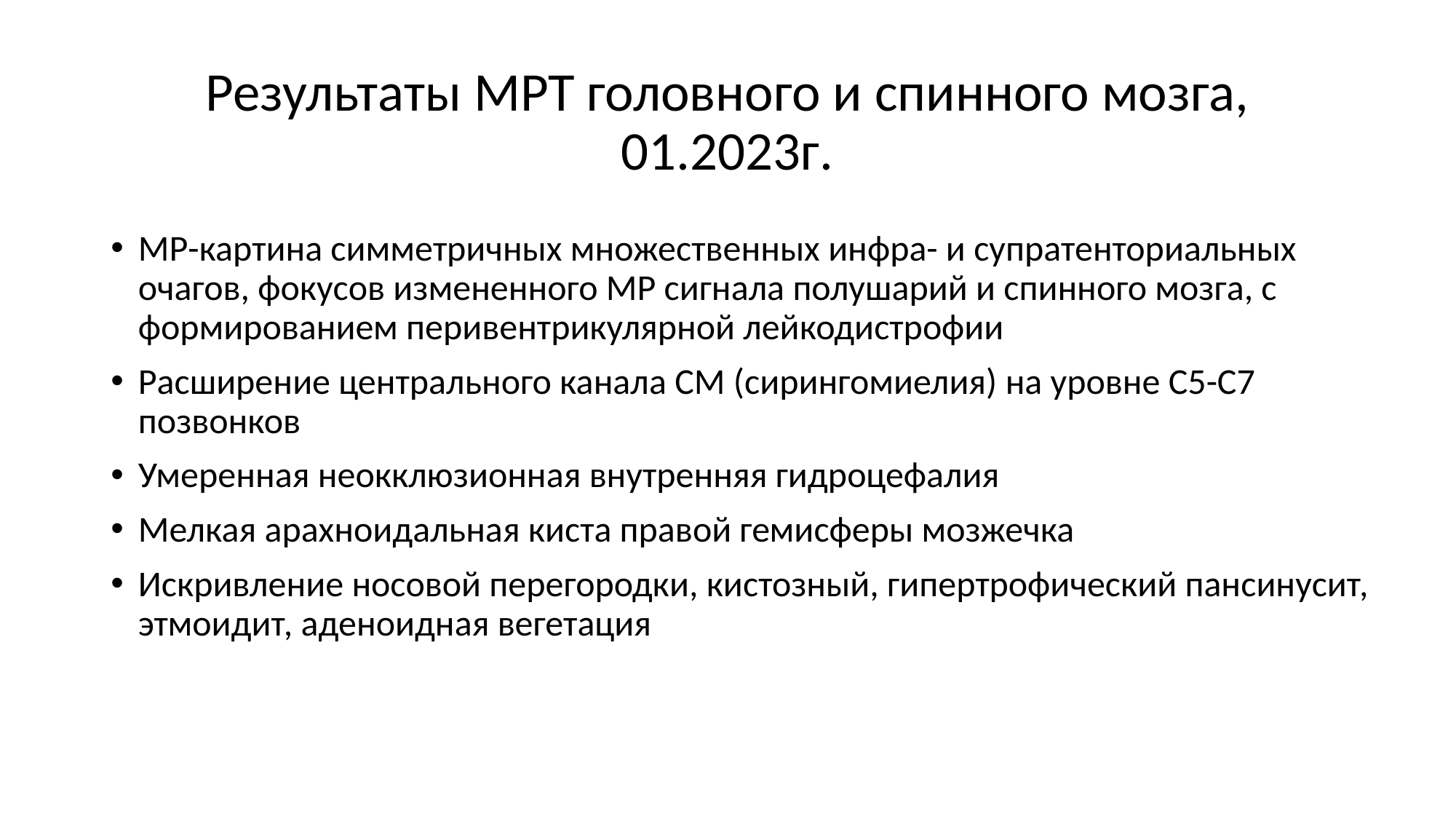

# Результаты МРТ головного и спинного мозга, 01.2023г.
МР-картина симметричных множественных инфра- и супратенториальных очагов, фокусов измененного МР сигнала полушарий и спинного мозга, с формированием перивентрикулярной лейкодистрофии
Расширение центрального канала СМ (сирингомиелия) на уровне С5-С7 позвонков
Умеренная неокклюзионная внутренняя гидроцефалия
Мелкая арахноидальная киста правой гемисферы мозжечка
Искривление носовой перегородки, кистозный, гипертрофический пансинусит, этмоидит, аденоидная вегетация